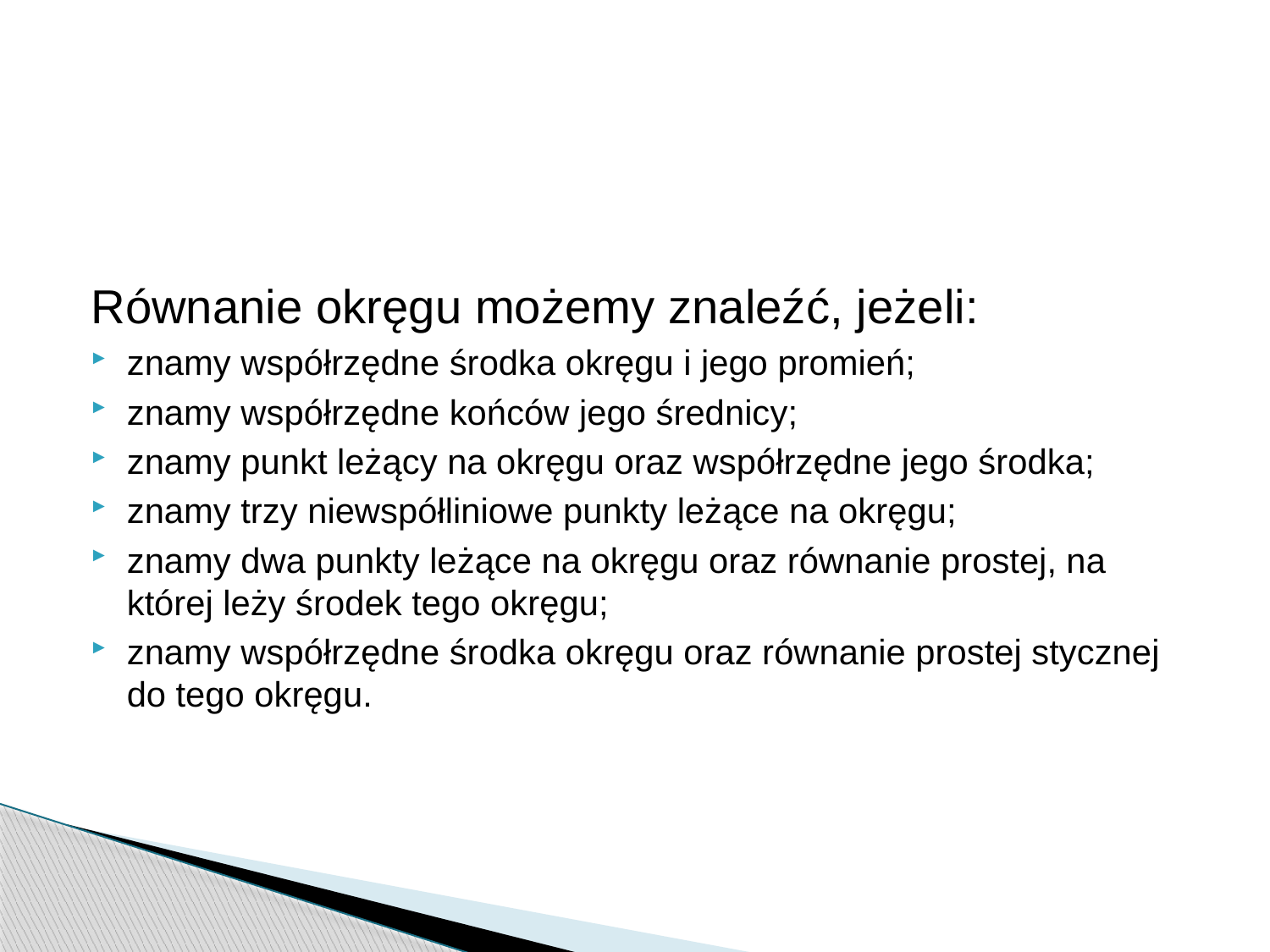

#

Równanie okręgu możemy znaleźć, jeżeli:
znamy współrzędne środka okręgu i jego promień;
znamy współrzędne końców jego średnicy;
znamy punkt leżący na okręgu oraz współrzędne jego środka;
znamy trzy niewspółliniowe punkty leżące na okręgu;
znamy dwa punkty leżące na okręgu oraz równanie prostej, na której leży środek tego okręgu;
znamy współrzędne środka okręgu oraz równanie prostej stycznej do tego okręgu.